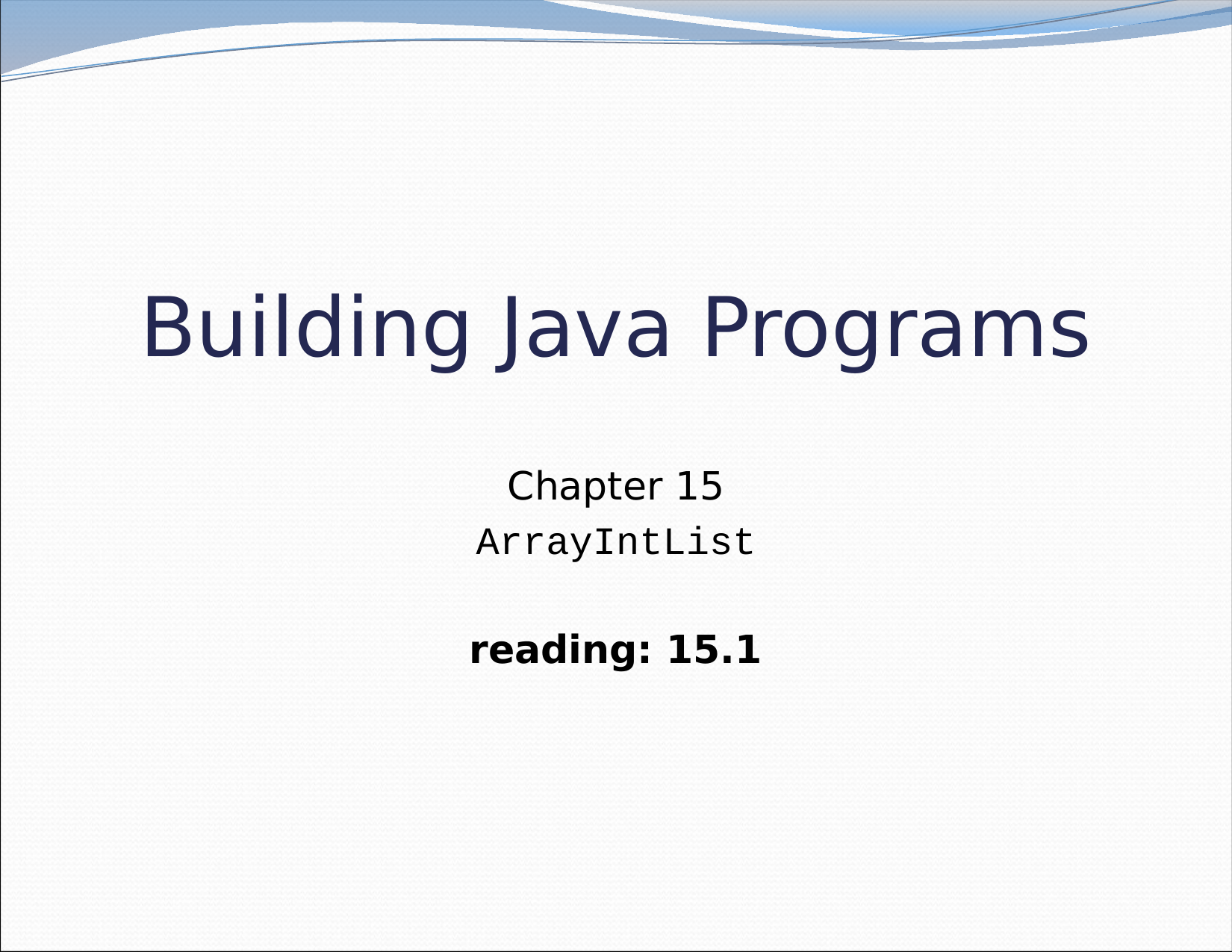

# Building Java Programs
Chapter 15
ArrayIntList

reading: 15.1